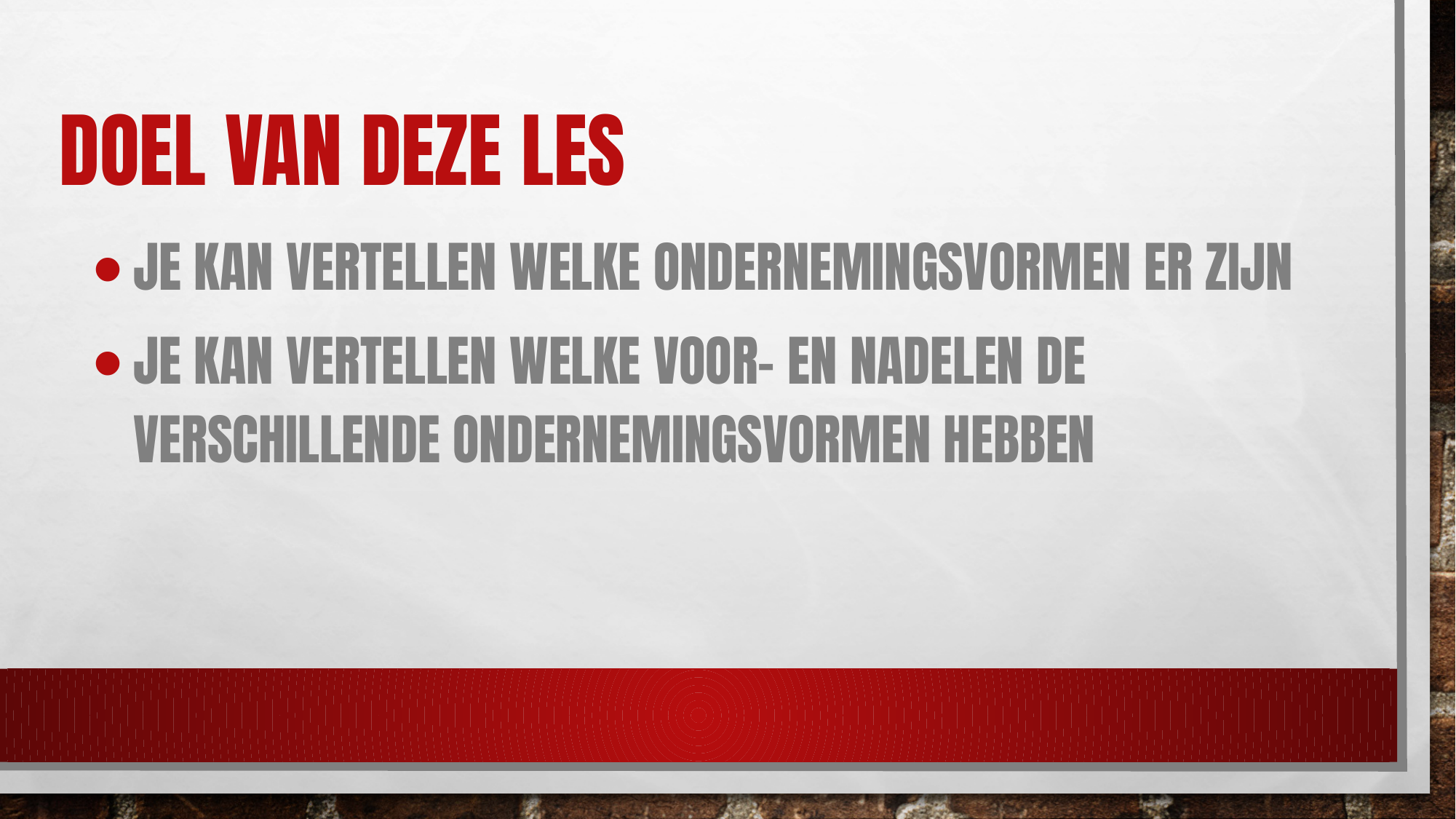

# Doel van deze les
Je kan vertellen welke ondernemingsvormen er zijn
Je kan vertellen welke Voor- en nadelen de verschillende ondernemingsvormen hebben